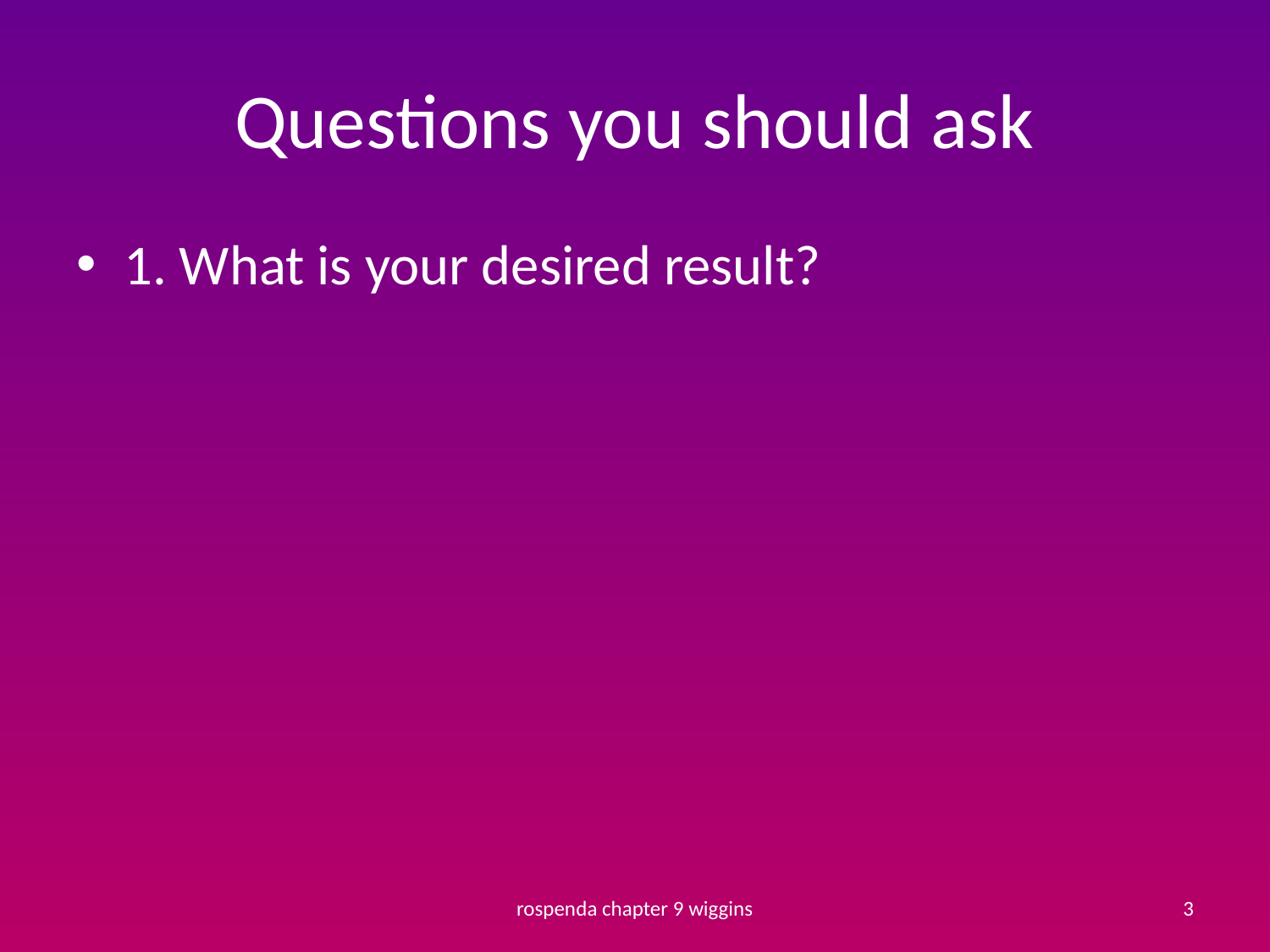

# Questions you should ask
1. What is your desired result?

rospenda chapter 9 wiggins
3